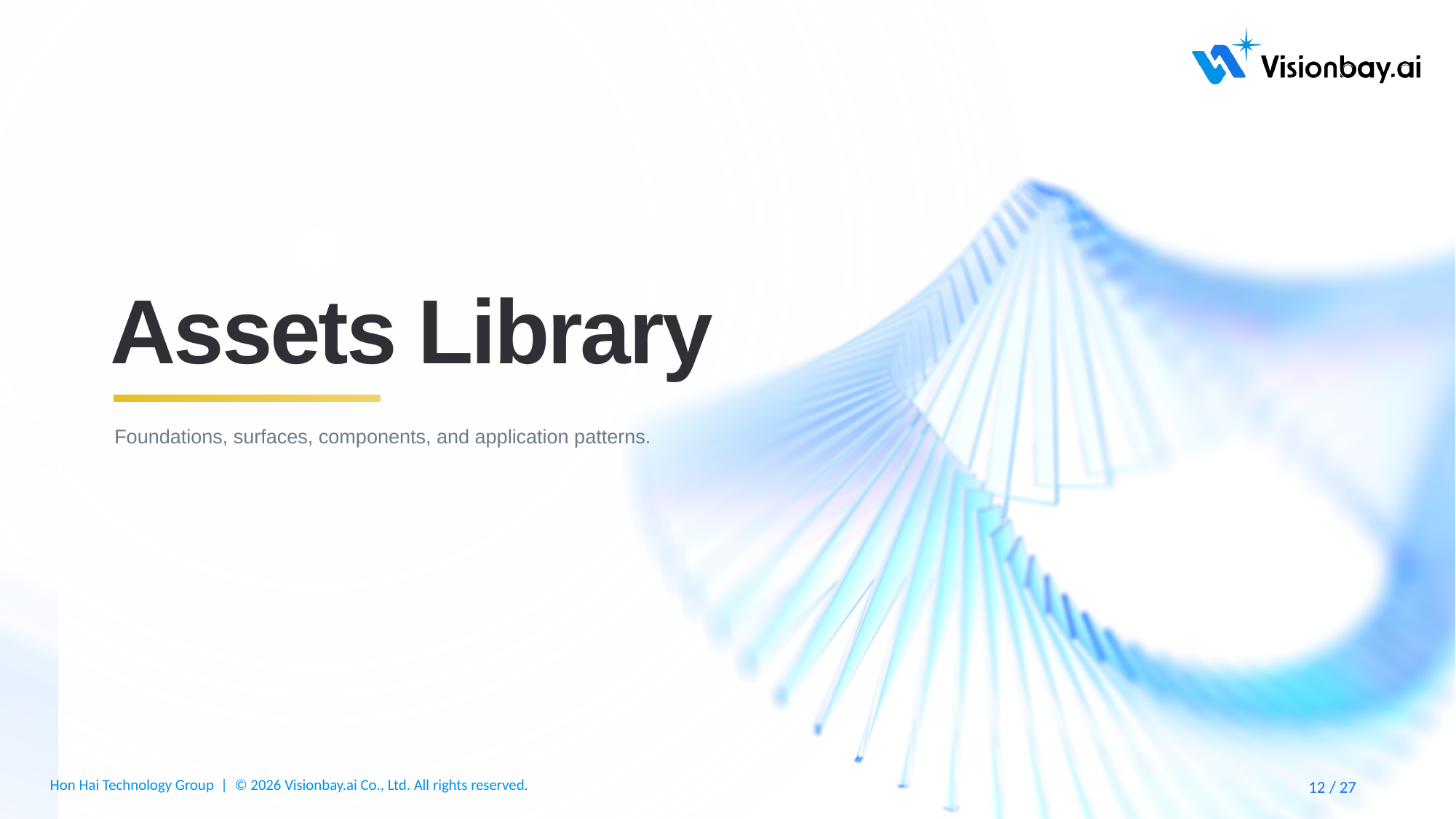

# Assets Library
Foundations, surfaces, components, and application patterns.
27